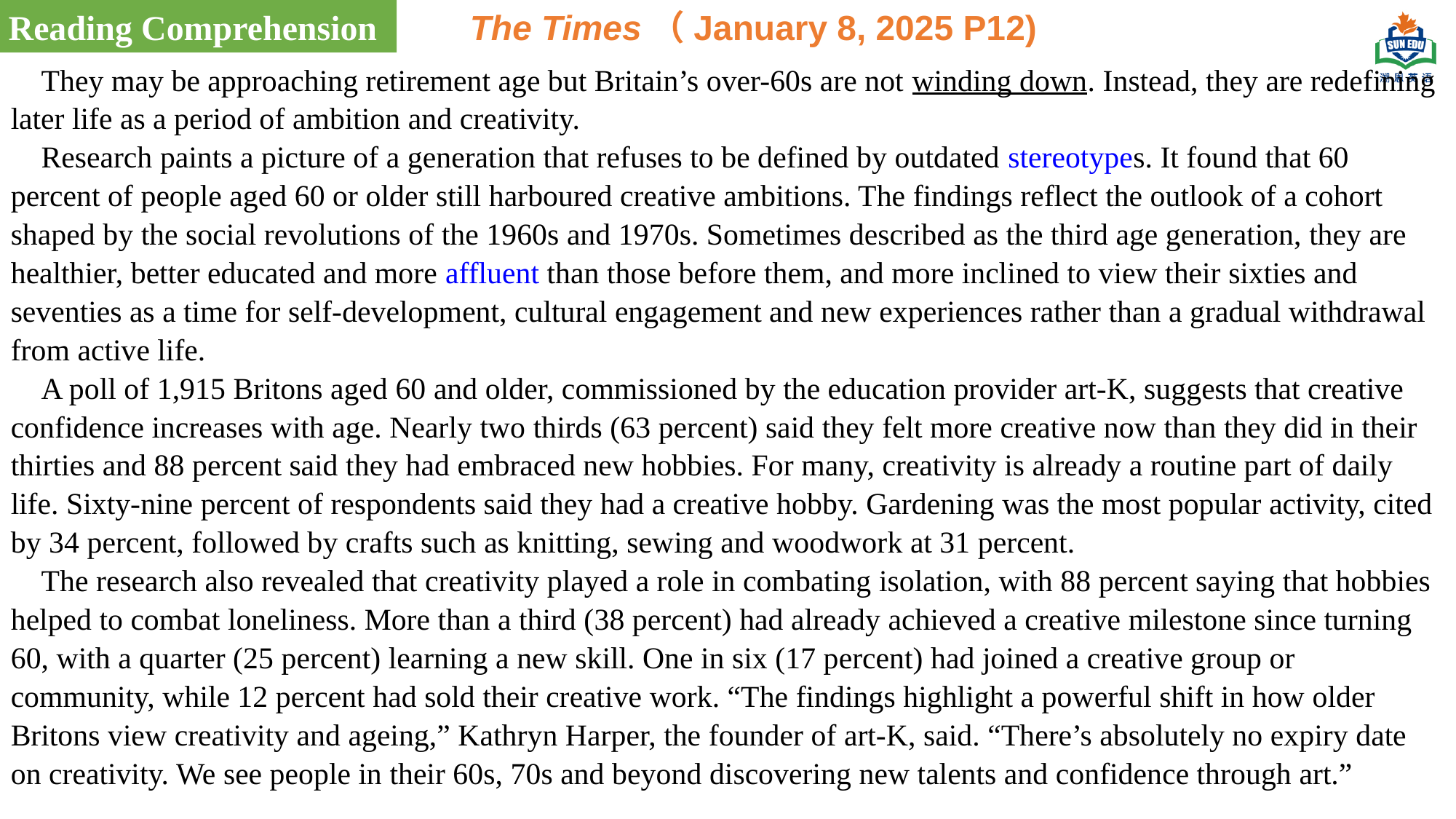

Reading Comprehension
The Times（January 8, 2025 P12)
    They may be approaching retirement age but Britain’s over-60s are not winding down. Instead, they are redefining later life as a period of ambition and creativity.
    Research paints a picture of a generation that refuses to be defined by outdated stereotypes. It found that 60 percent of people aged 60 or older still harboured creative ambitions. The findings reflect the outlook of a cohort shaped by the social revolutions of the 1960s and 1970s. Sometimes described as the third age generation, they are healthier, better educated and more affluent than those before them, and more inclined to view their sixties and seventies as a time for self-development, cultural engagement and new experiences rather than a gradual withdrawal from active life.
    A poll of 1,915 Britons aged 60 and older, commissioned by the education provider art-K, suggests that creative confidence increases with age. Nearly two thirds (63 percent) said they felt more creative now than they did in their thirties and 88 percent said they had embraced new hobbies. For many, creativity is already a routine part of daily life. Sixty-nine percent of respondents said they had a creative hobby. Gardening was the most popular activity, cited by 34 percent, followed by crafts such as knitting, sewing and woodwork at 31 percent.
    The research also revealed that creativity played a role in combating isolation, with 88 percent saying that hobbies helped to combat loneliness. More than a third (38 percent) had already achieved a creative milestone since turning 60, with a quarter (25 percent) learning a new skill. One in six (17 percent) had joined a creative group or community, while 12 percent had sold their creative work. “The findings highlight a powerful shift in how older Britons view creativity and ageing,” Kathryn Harper, the founder of art-K, said. “There’s absolutely no expiry date on creativity. We see people in their 60s, 70s and beyond discovering new talents and confidence through art.”